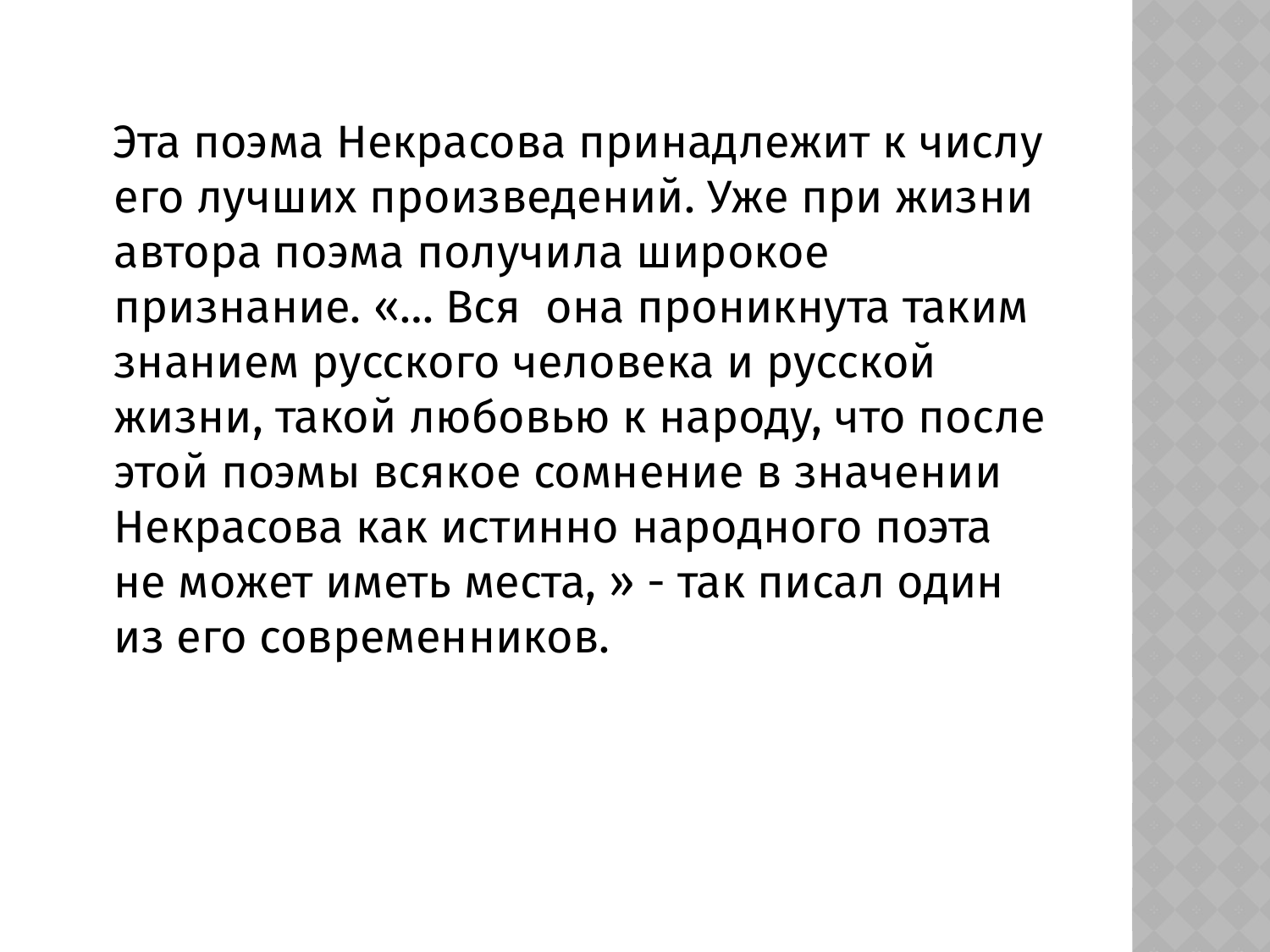

Эта поэма Некрасова принадлежит к числу его лучших произведений. Уже при жизни автора поэма получила широкое признание. «… Вся  она проникнута таким знанием русского человека и русской жизни, такой любовью к народу, что после этой поэмы всякое сомнение в значении Некрасова как истинно народного поэта не может иметь места, » - так писал один из его современников.